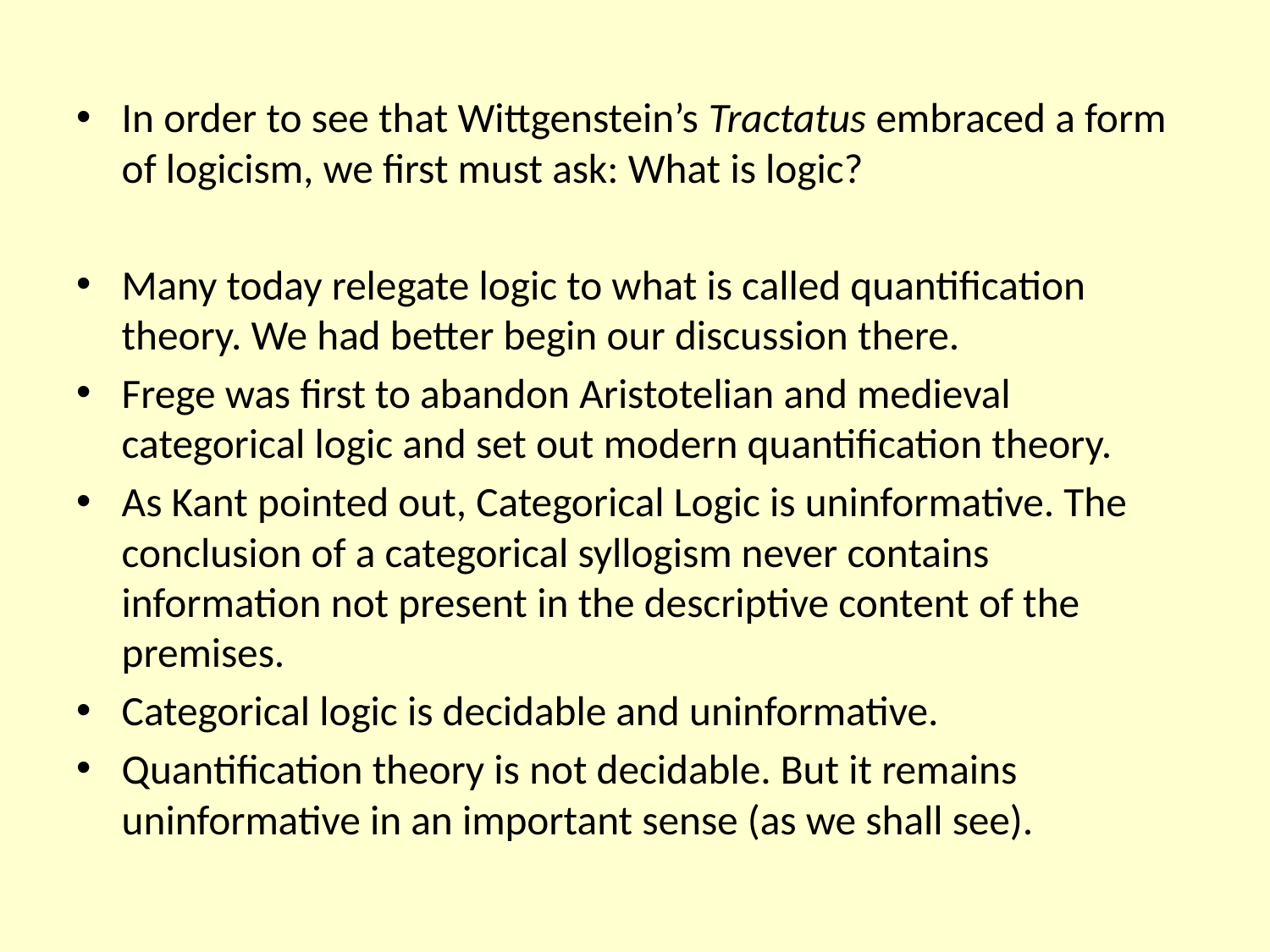

In order to see that Wittgenstein’s Tractatus embraced a form  of logicism, we first must ask: What is logic?

Many today relegate logic to what is called quantification theory. We had better begin our discussion there.
Frege was first to abandon Aristotelian and medieval categorical logic and set out modern quantification theory.
As Kant pointed out, Categorical Logic is uninformative. The conclusion of a categorical syllogism never contains information not present in the descriptive content of the premises.
Categorical logic is decidable and uninformative.
Quantification theory is not decidable. But it remains uninformative in an important sense (as we shall see).